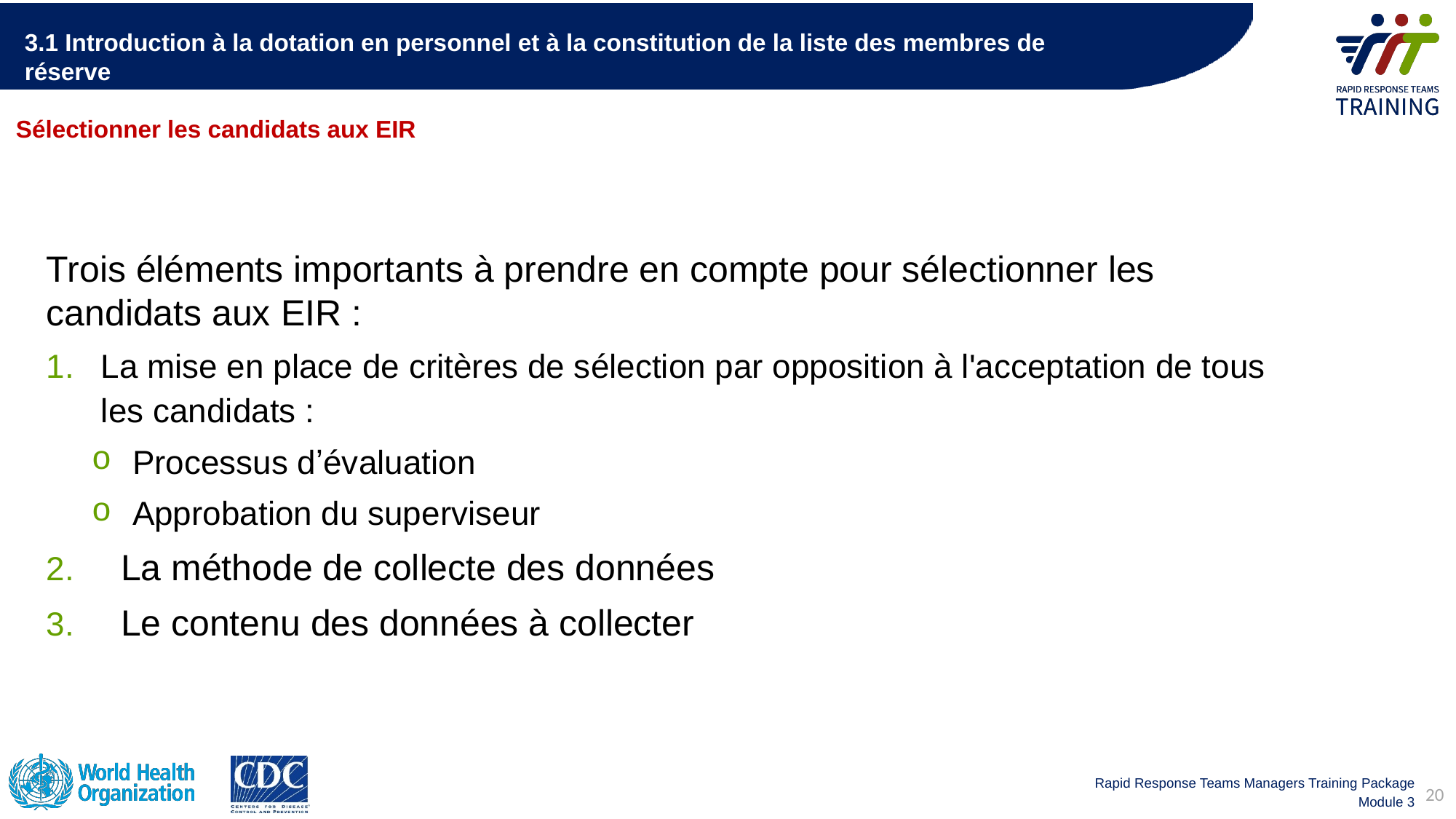

3.1 Introduction à la dotation en personnel et à la constitution de la liste des membres de réserve
# Sélectionner les candidats aux EIR
Trois éléments importants à prendre en compte pour sélectionner les candidats aux EIR :
La mise en place de critères de sélection par opposition à l'acceptation de tous les candidats :
Processus dʼévaluation
Approbation du superviseur
2.     La méthode de collecte des données
3.     Le contenu des données à collecter
20